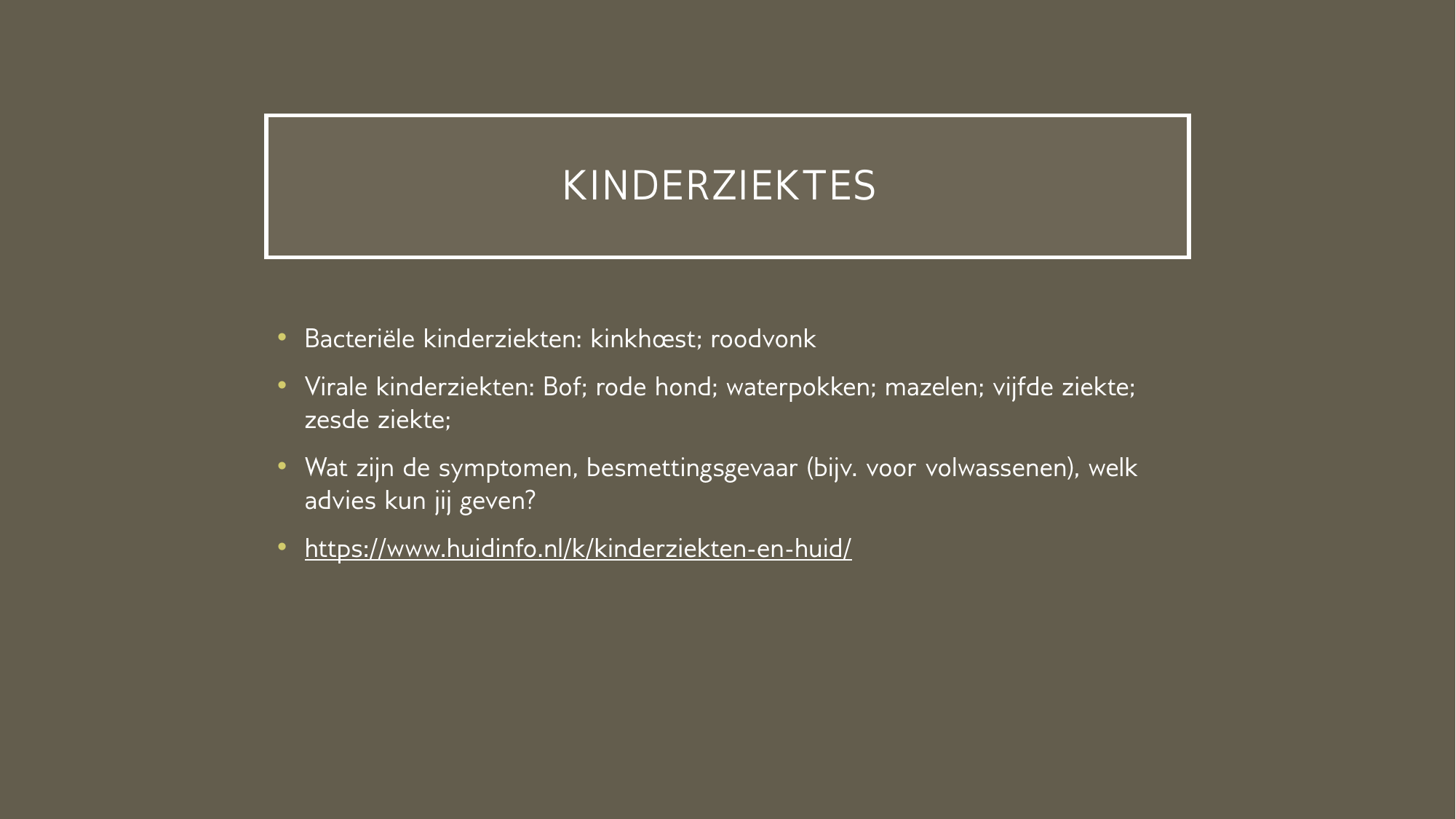

# Kinderziektes
Bacteriële kinderziekten: kinkhoest; roodvonk
Virale kinderziekten: Bof; rode hond; waterpokken; mazelen; vijfde ziekte; zesde ziekte;
Wat zijn de symptomen, besmettingsgevaar (bijv. voor volwassenen), welk advies kun jij geven?
https://www.huidinfo.nl/k/kinderziekten-en-huid/